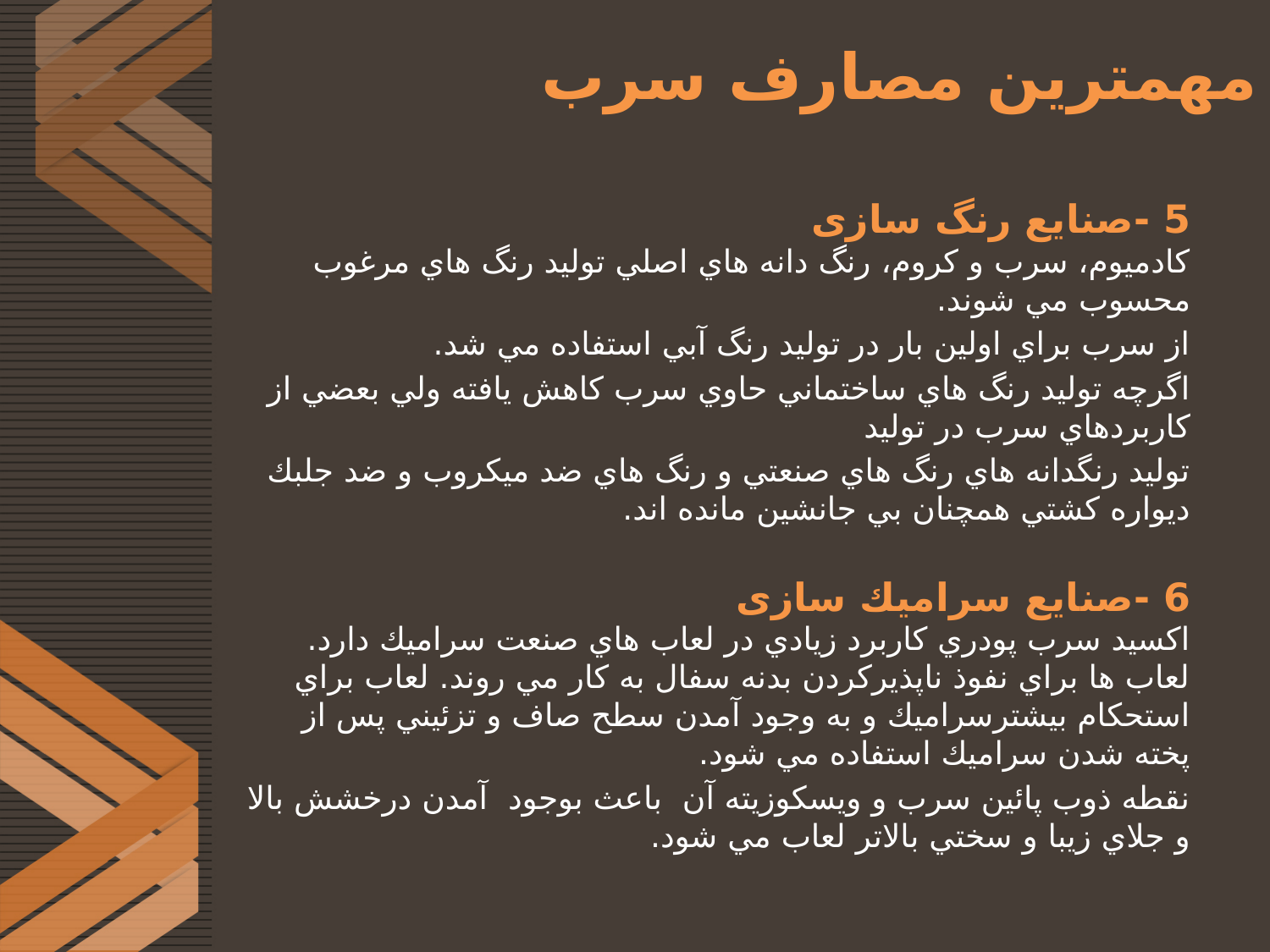

# مهمترین مصارف سرب
5 -صنایع رنگ سازی
كادميوم، سرب و كروم، رنگ دانه هاي اصلي توليد رنگ هاي مرغوب محسوب مي شوند.
از سرب براي اولين بار در توليد رنگ آبي استفاده مي شد.
اگرچه توليد رنگ هاي ساختماني حاوي سرب كاهش يافته ولي بعضي از كاربردهاي سرب در تولید
تولید رنگدانه هاي رنگ هاي صنعتي و رنگ هاي ضد ميکروب و ضد جلبك ديواره كشتي همچنان بي جانشين مانده اند.
6 -صنایع سرامیك سازی
اكسيد سرب پودري كاربرد زيادي در لعاب هاي صنعت سراميك دارد. لعاب ها براي نفوذ ناپذيركردن بدنه سفال به كار مي روند. لعاب براي استحکام بيشترسراميك و به وجود آمدن سطح صاف و تزئيني پس از پخته شدن سراميك استفاده مي شود.
نقطه ذوب پائين سرب و ويسکوزيته آن  باعث بوجود  آمدن درخشش بالا و جلاي زيبا و سختي بالاتر لعاب مي شود.